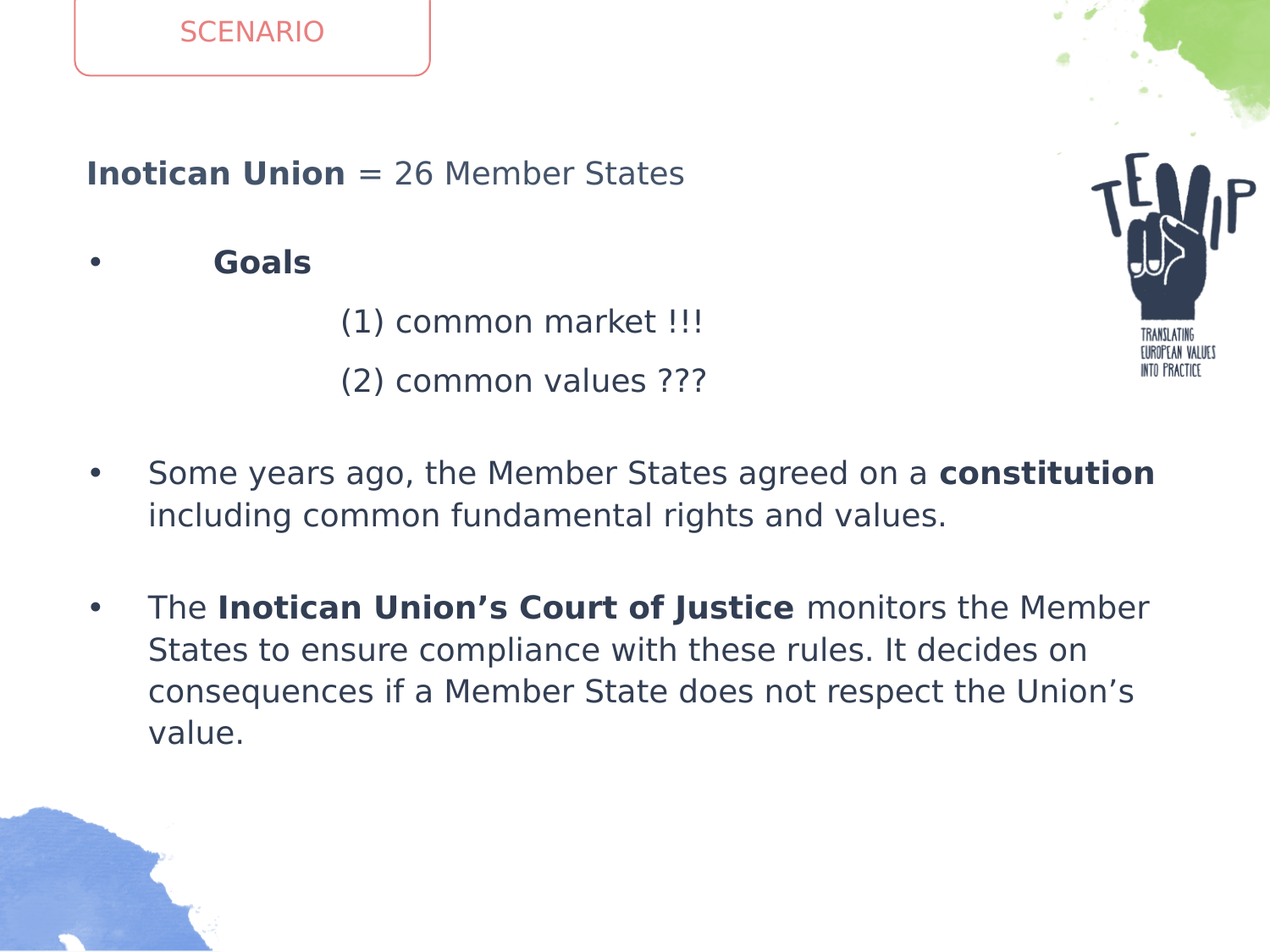

SCENARIO
Inotican Union = 26 Member States

•	Goals
		(1) common market !!!
		(2) common values ???

•	Some years ago, the Member States agreed on a constitution including common fundamental rights and values.

•	The Inotican Union’s Court of Justice monitors the Member States to ensure compliance with these rules. It decides on consequences if a Member State does not respect the Union’s value.